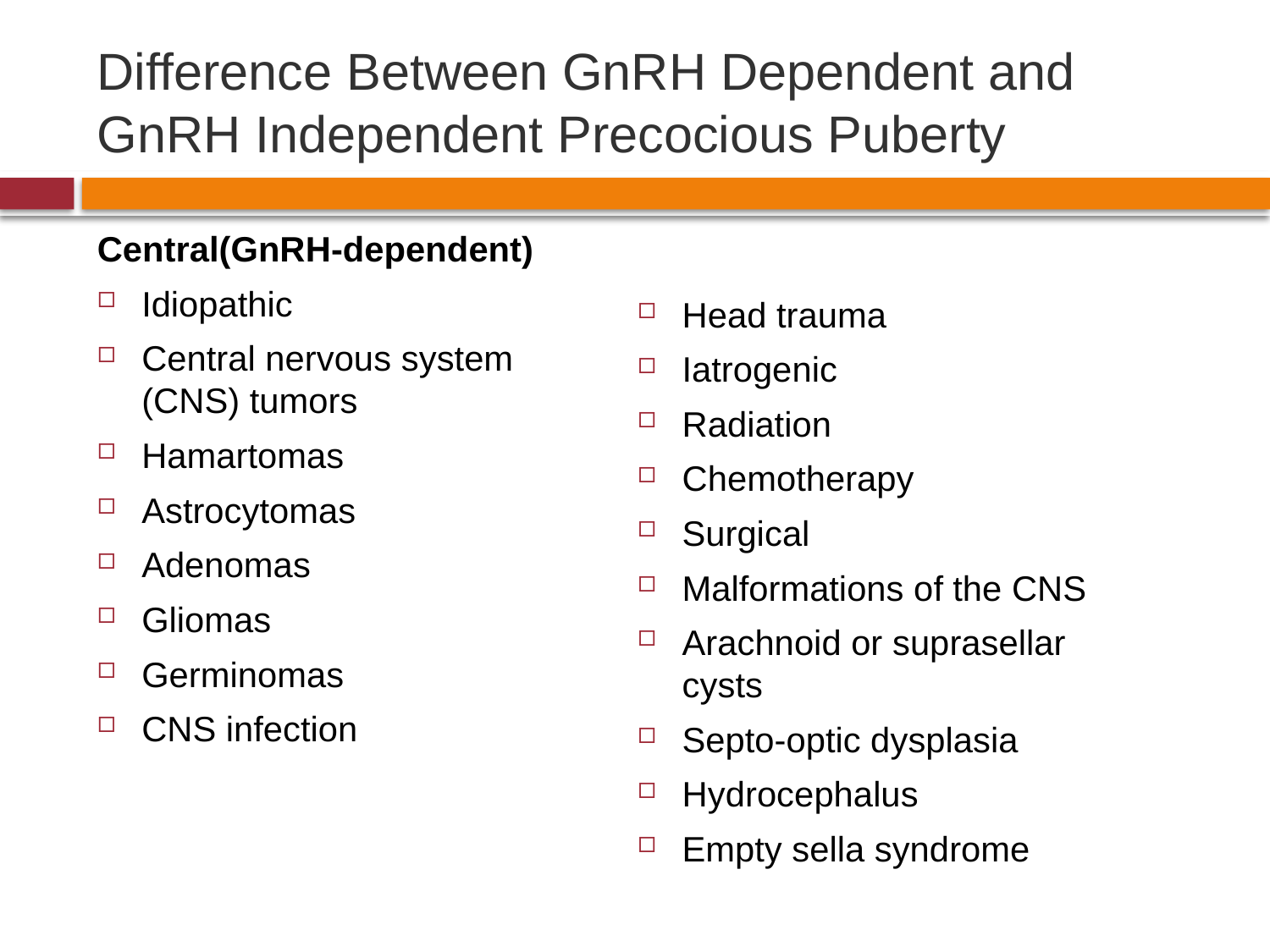

# Difference Between GnRH Dependent and GnRH Independent Precocious Puberty
Central(GnRH-dependent)
Idiopathic
Central nervous system (CNS) tumors
Hamartomas
Astrocytomas
Adenomas
Gliomas
Germinomas
CNS infection

Head trauma
Iatrogenic
Radiation
Chemotherapy
Surgical
Malformations of the CNS
Arachnoid or suprasellar cysts
Septo-optic dysplasia
Hydrocephalus
Empty sella syndrome